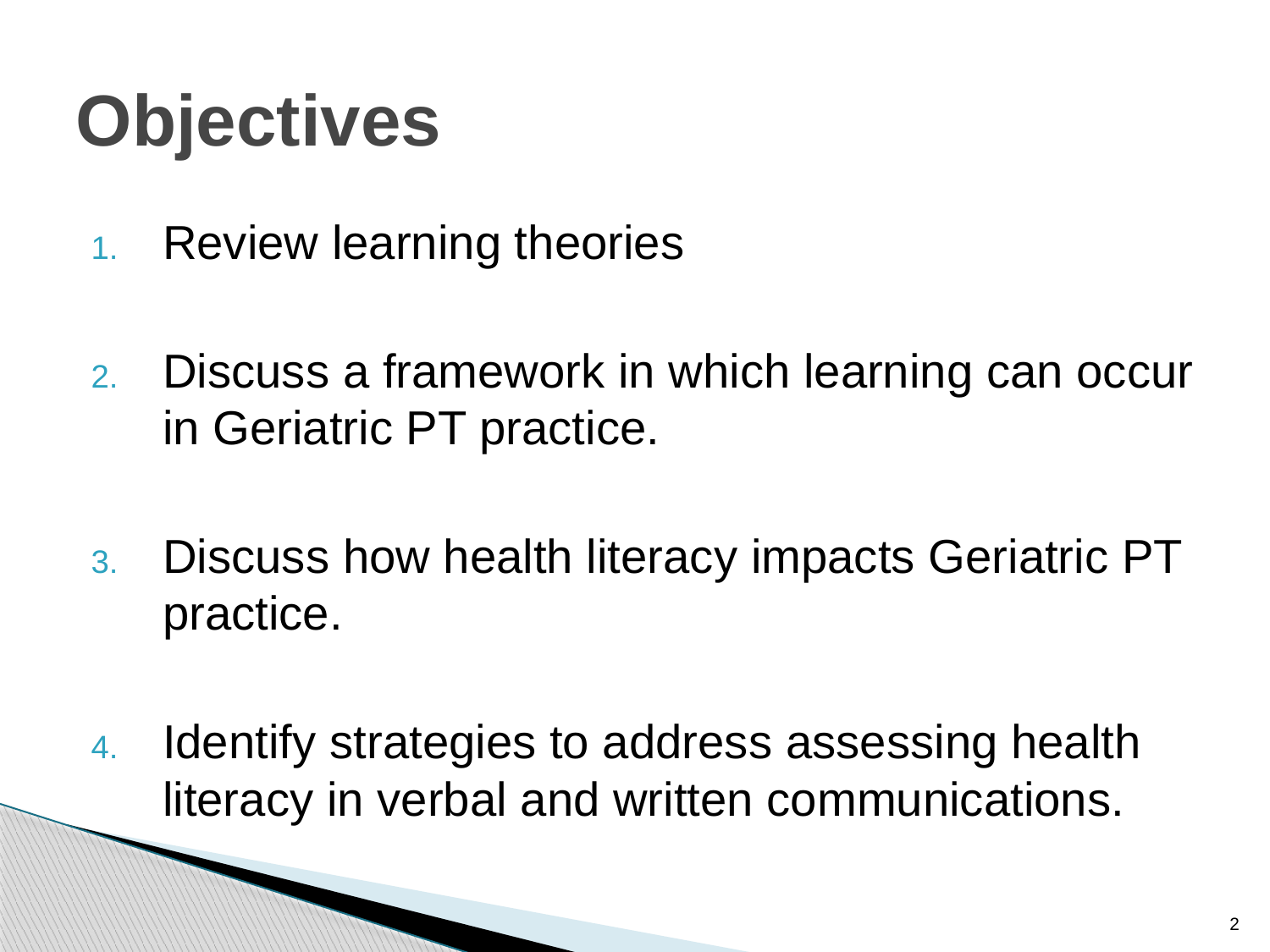

# Objectives
Review learning theories

Discuss a framework in which learning can occur in Geriatric PT practice.

Discuss how health literacy impacts Geriatric PT practice.

Identify strategies to address assessing health literacy in verbal and written communications.
2